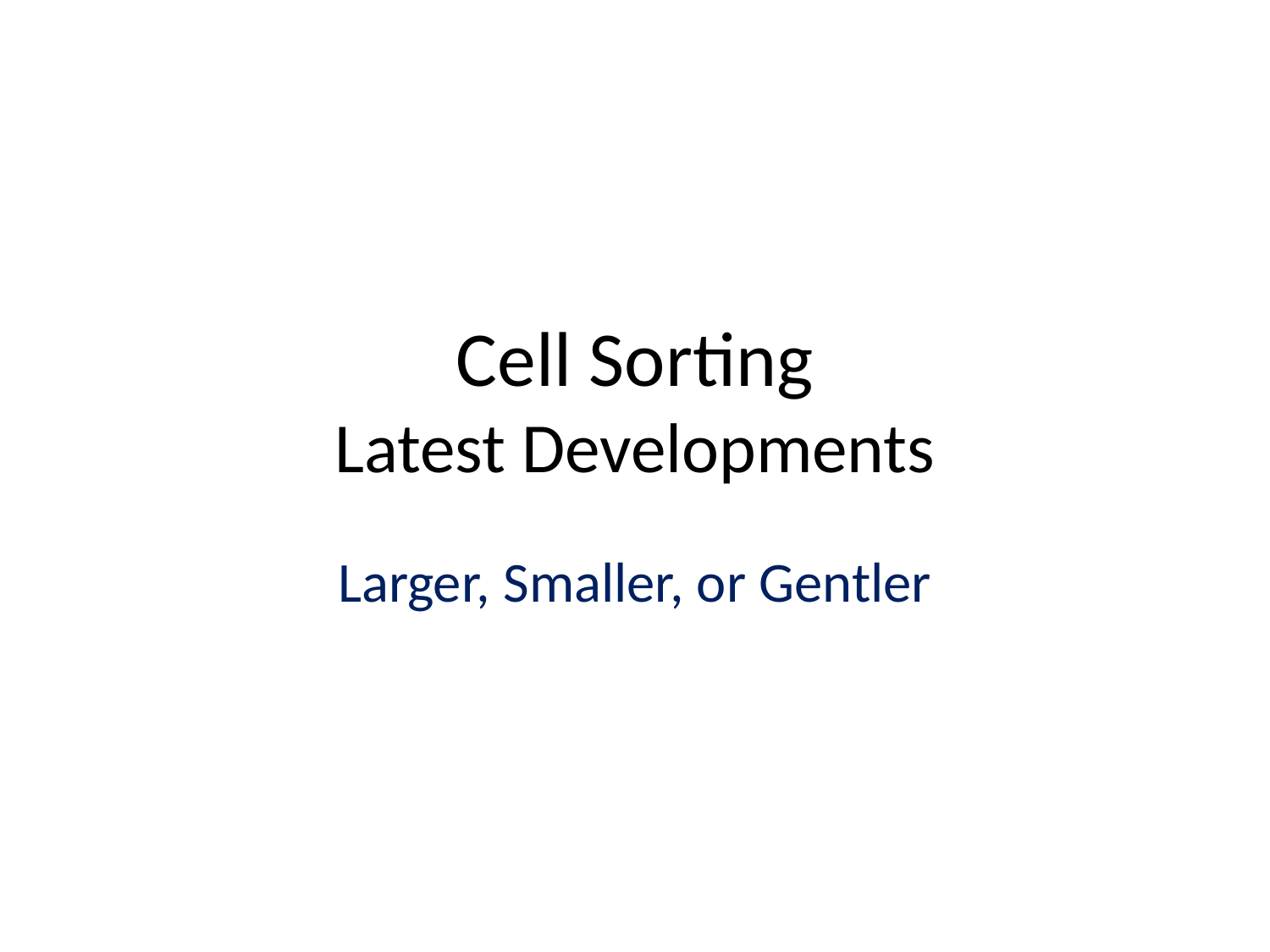

# Cell Sorting Latest Developments
Larger, Smaller, or Gentler